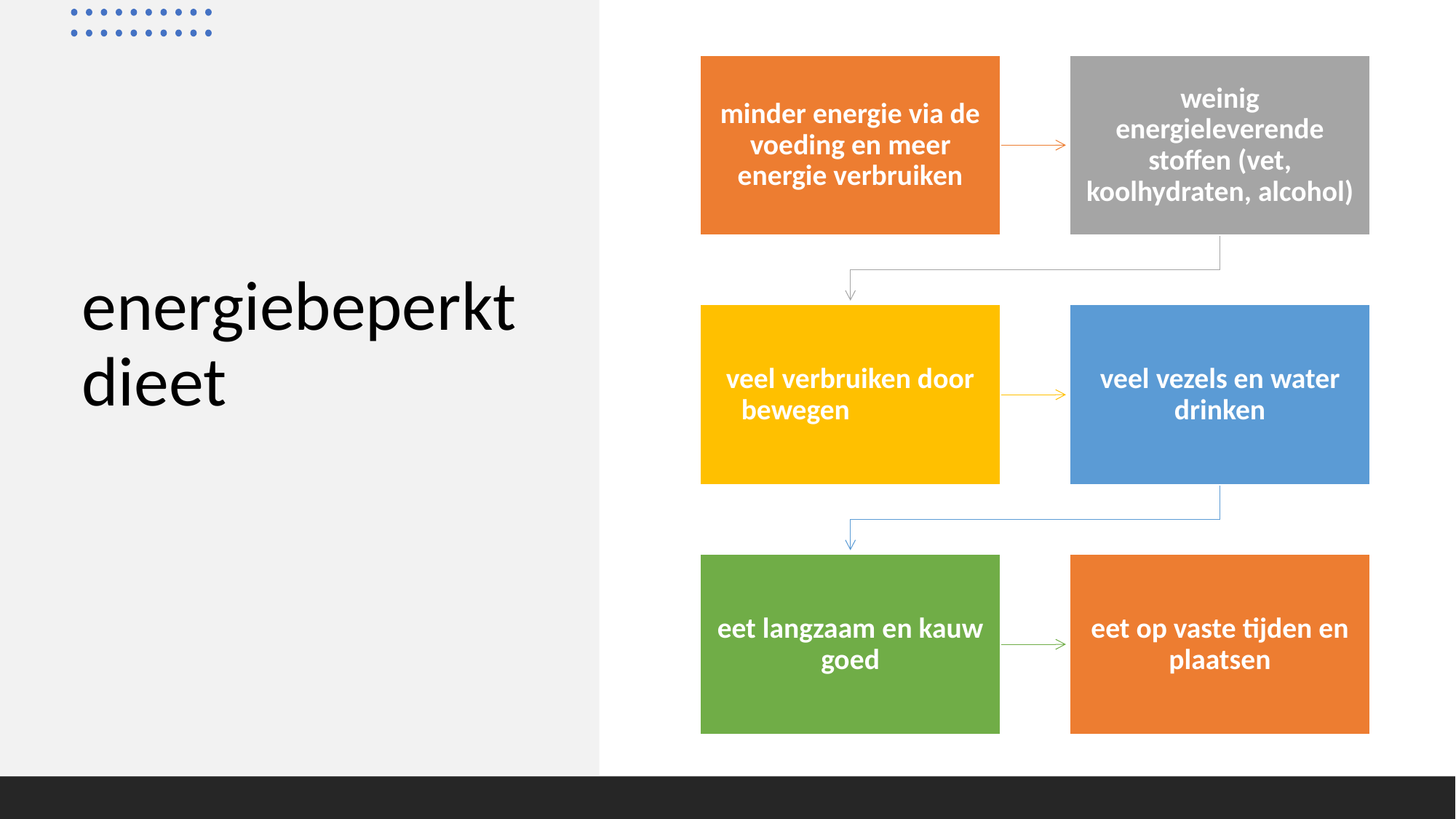

minder energie via de voeding en meer energie verbruiken

weinig energieleverende stoffen (vet, koolhydraten, alcohol)

veel verbruiken door bewegen

veel vezels en water drinken

eet langzaam en kauw goed
eet op vaste tijden en plaatsen
# energiebeperkt dieet